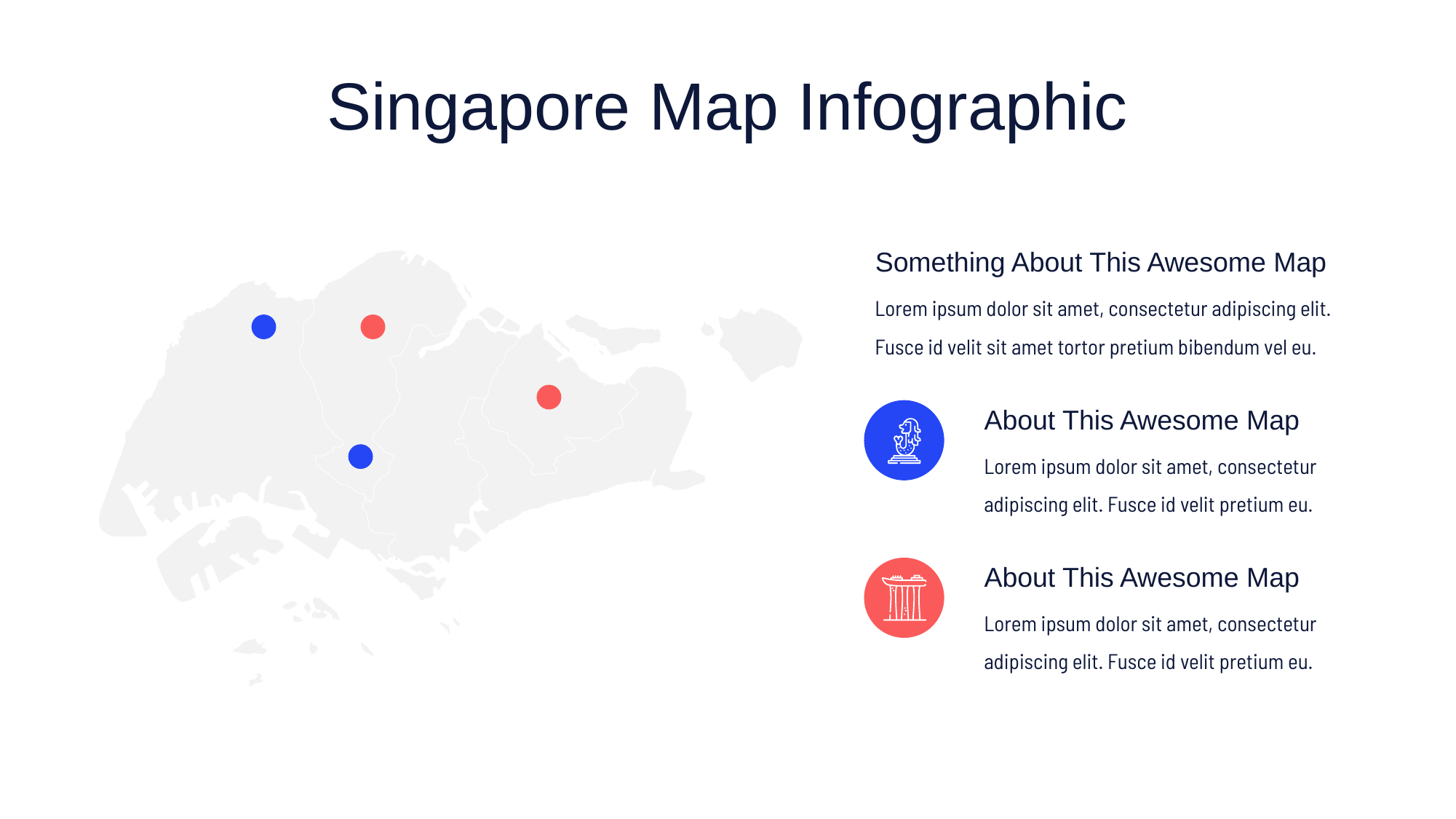

Singapore Map Infographic
Something About This Awesome Map
Lorem ipsum dolor sit amet, consectetur adipiscing elit. Fusce id velit sit amet tortor pretium bibendum vel eu.

About This Awesome Map
Lorem ipsum dolor sit amet, consectetur adipiscing elit. Fusce id velit pretium eu.

About This Awesome Map
Lorem ipsum dolor sit amet, consectetur adipiscing elit. Fusce id velit pretium eu.